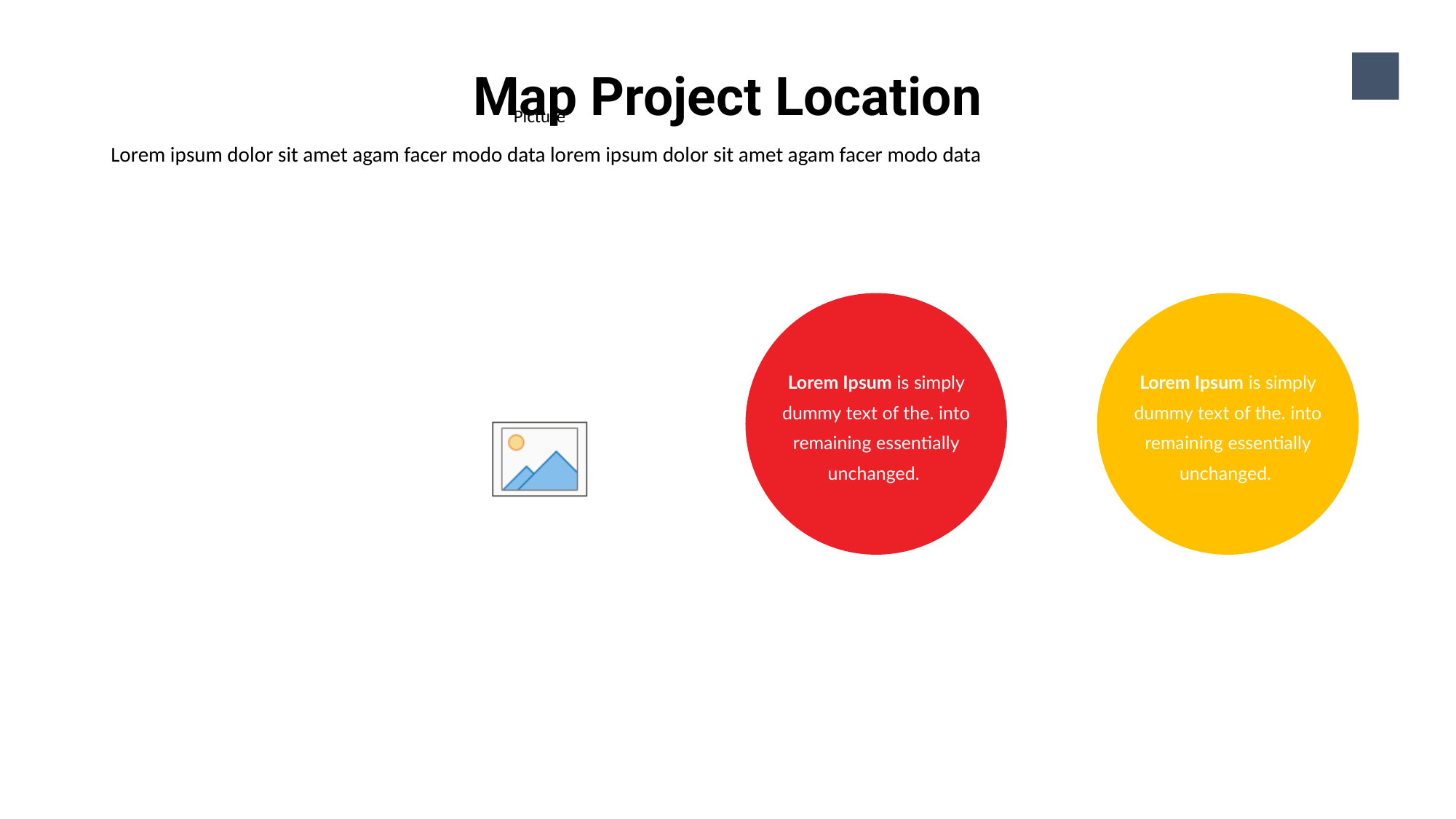

Map Project Location
23

Lorem ipsum dolor sit amet agam facer modo data lorem ipsum dolor sit amet agam facer modo data

Lorem Ipsum is simply dummy text of the. into remaining essentially unchanged.
Lorem Ipsum is simply dummy text of the. into remaining essentially unchanged.